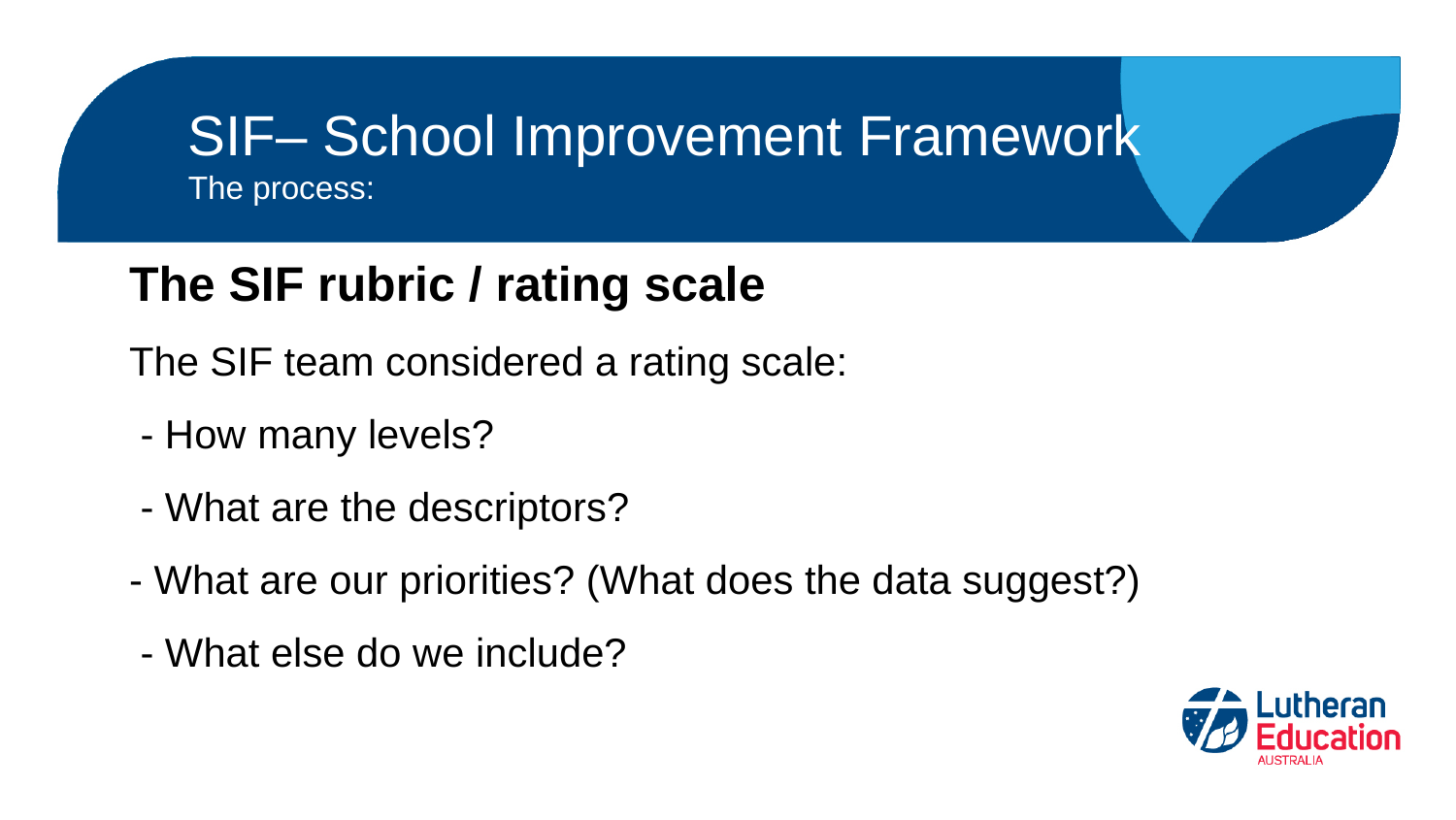

# SIF– School Improvement Framework
The process:
The SIF rubric / rating scale
The SIF team considered a rating scale:
 - How many levels?
 - What are the descriptors?
- What are our priorities? (What does the data suggest?)
 - What else do we include?